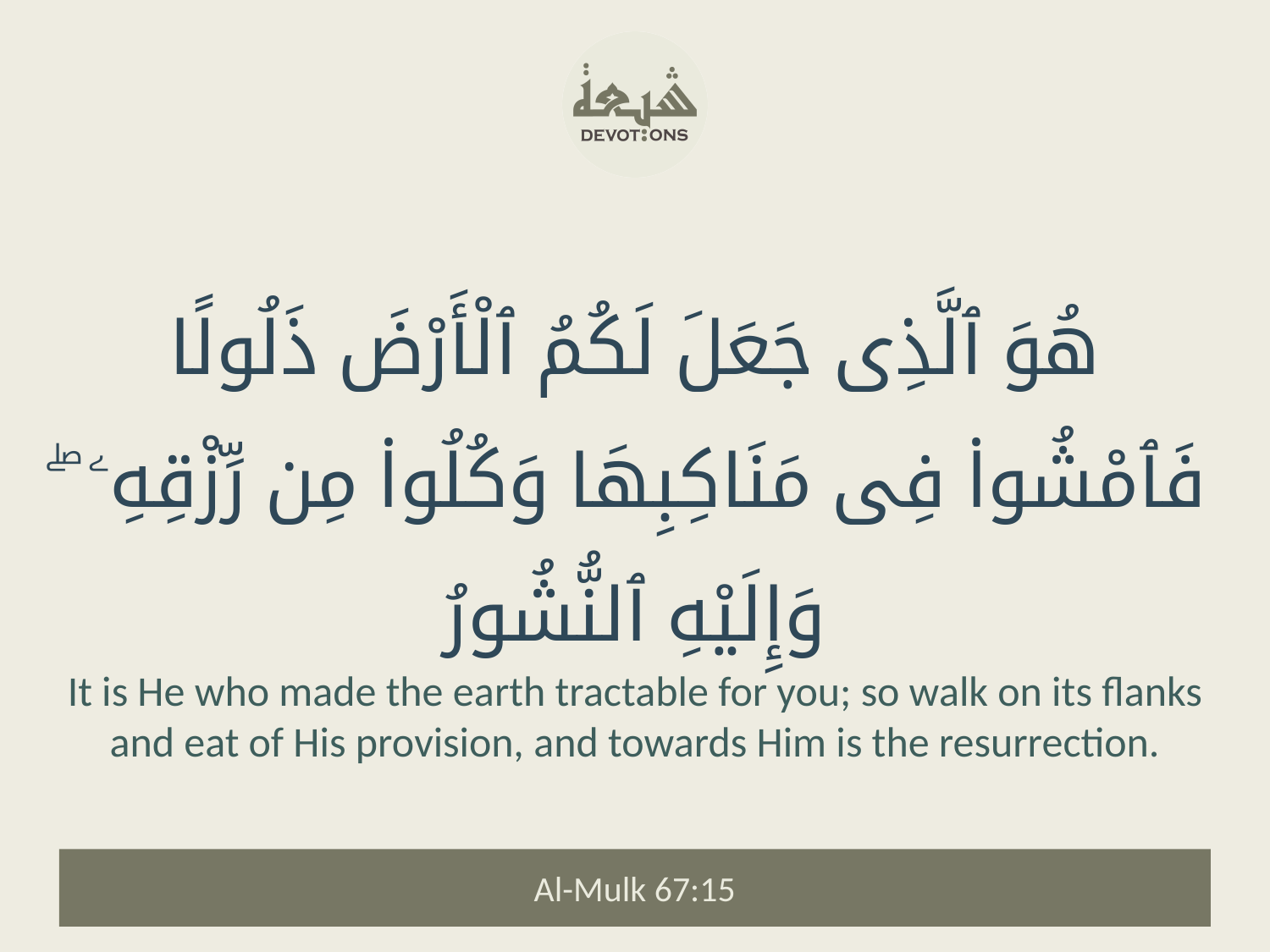

هُوَ ٱلَّذِى جَعَلَ لَكُمُ ٱلْأَرْضَ ذَلُولًا فَٱمْشُوا۟ فِى مَنَاكِبِهَا وَكُلُوا۟ مِن رِّزْقِهِۦ ۖ وَإِلَيْهِ ٱلنُّشُورُ
It is He who made the earth tractable for you; so walk on its flanks and eat of His provision, and towards Him is the resurrection.
Al-Mulk 67:15